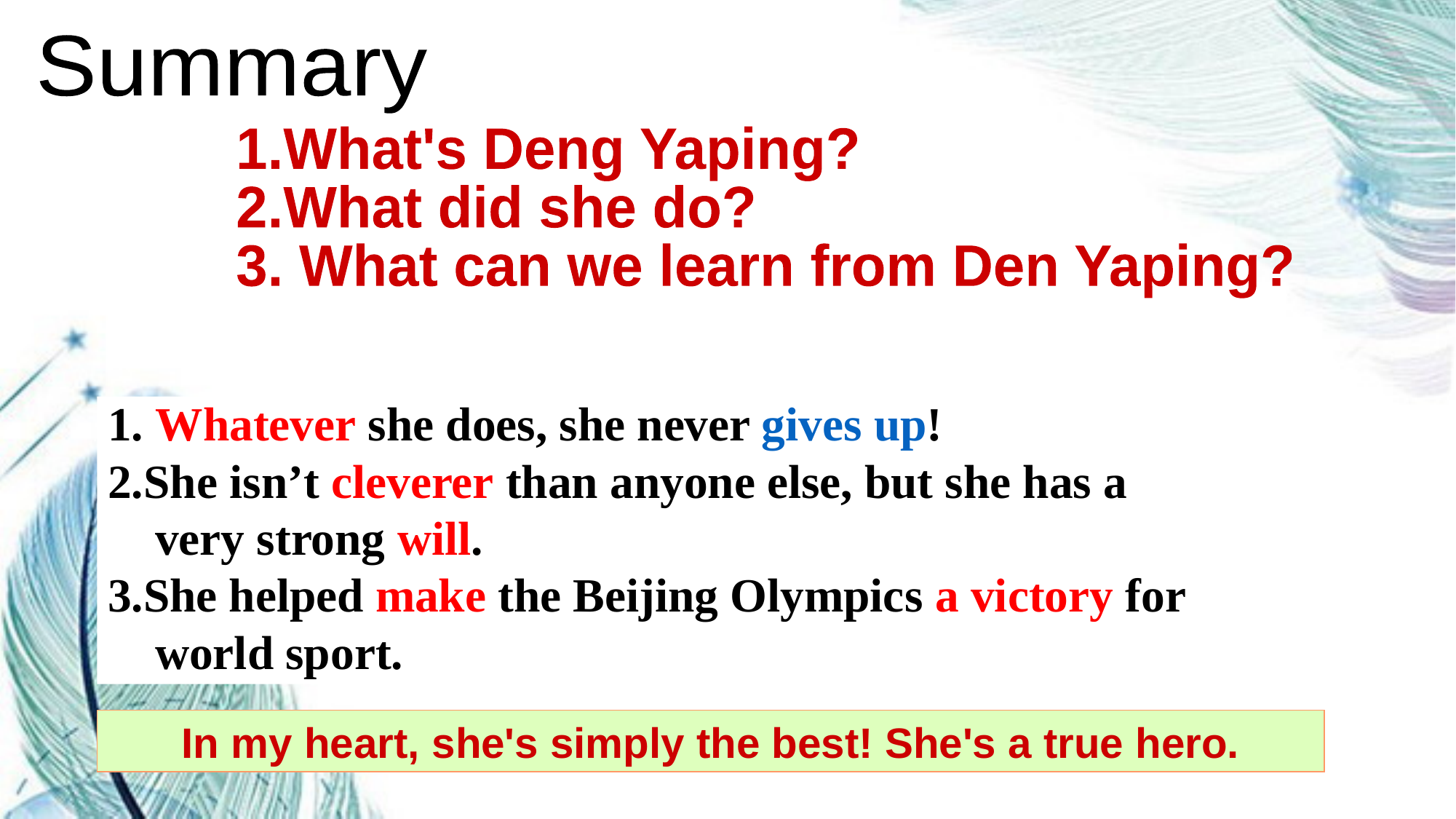

Summary
1.What's Deng Yaping?
2.What did she do?
3. What can we learn from Den Yaping?
1. Whatever she does, she never gives up!
2.She isn’t cleverer than anyone else, but she has a
    very strong will.
3.She helped make the Beijing Olympics a victory for
    world sport.
In my heart, she's simply the best! She's a true hero.